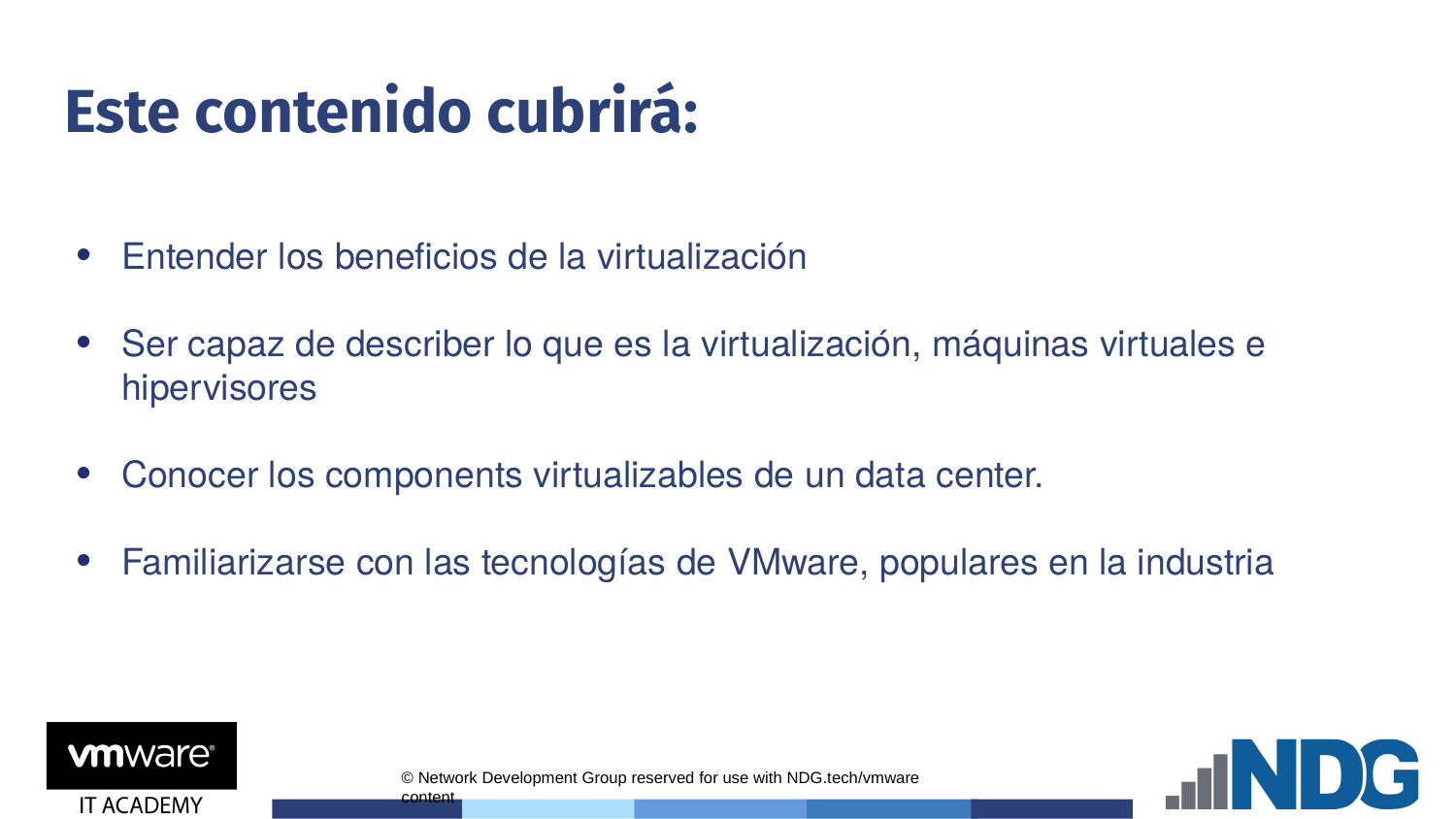

# Este contenido cubrirá:
Entender los beneficios de la virtualización

Ser capaz de describer lo que es la virtualización, máquinas virtuales e hipervisores

Conocer los components virtualizables de un data center.

Familiarizarse con las tecnologías de VMware, populares en la industria